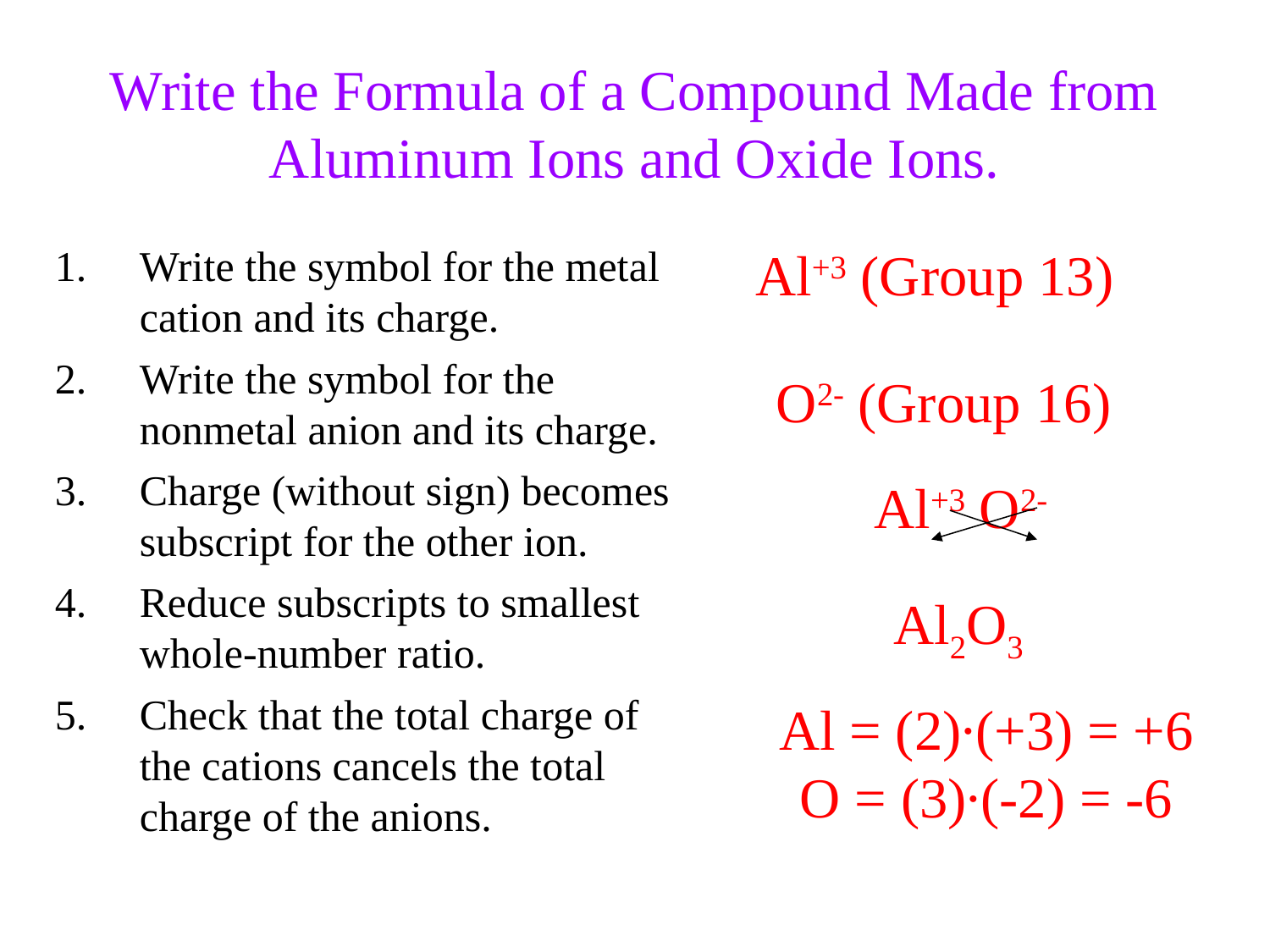

Write the Formula of a Compound Made from Aluminum Ions and Oxide Ions.
Write the symbol for the metal cation and its charge.
Write the symbol for the nonmetal anion and its charge.
Charge (without sign) becomes subscript for the other ion.
Reduce subscripts to smallest whole-number ratio.
Check that the total charge of the cations cancels the total charge of the anions.
Al+3 (Group 13)
O2- (Group 16)
Al+3 O2-

Al2O3
Al = (2)∙(+3) = +6
O = (3)∙(-2) = -6